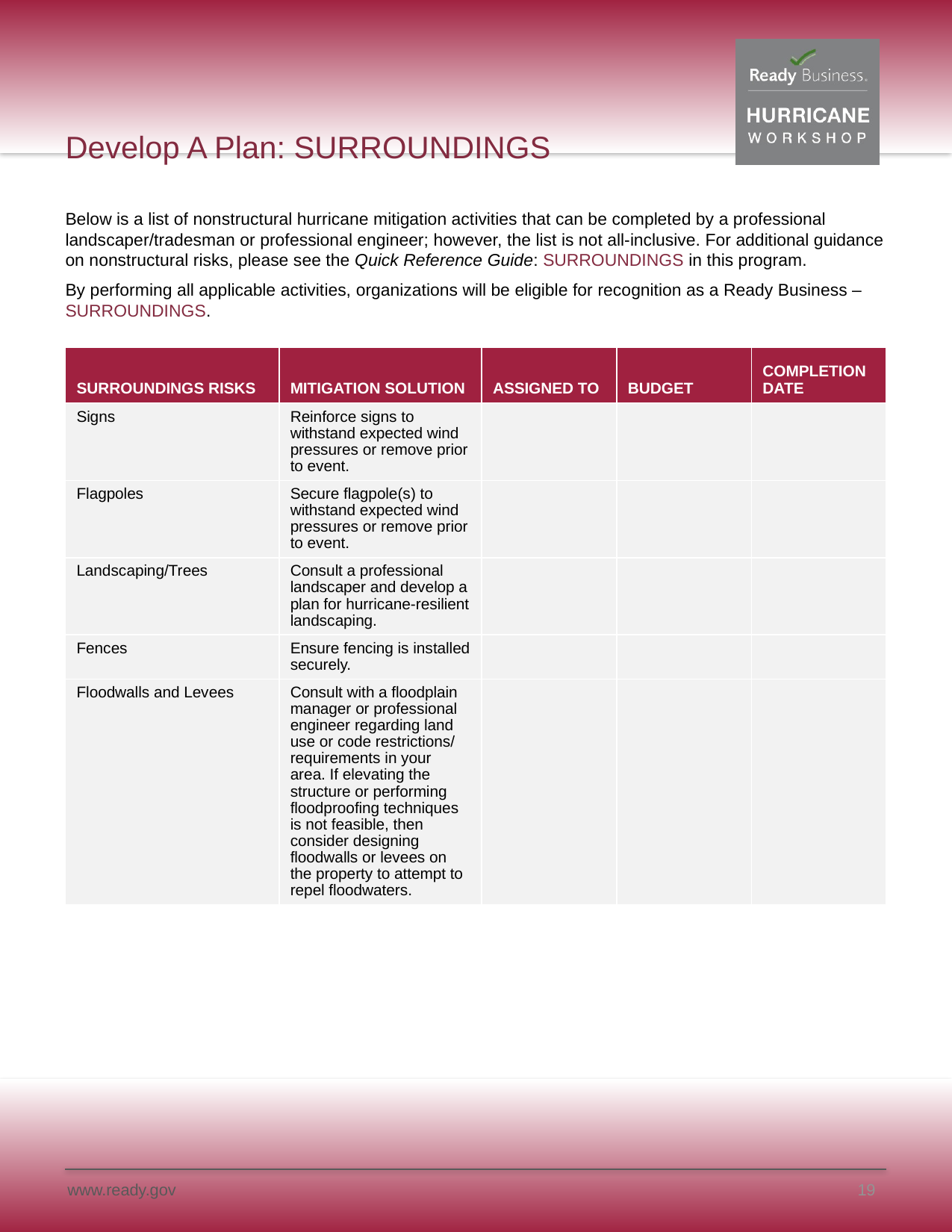

# Develop A Plan: SURROUNDINGS
Below is a list of nonstructural hurricane mitigation activities that can be completed by a professional landscaper/tradesman or professional engineer; however, the list is not all-inclusive. For additional guidance on nonstructural risks, please see the Quick Reference Guide: SURROUNDINGS in this program.
By performing all applicable activities, organizations will be eligible for recognition as a Ready Business – SURROUNDINGS.
| SURROUNDINGS RISKS | MITIGATION SOLUTION | ASSIGNED TO | BUDGET | COMPLETION DATE |
| --- | --- | --- | --- | --- |
| Signs | Reinforce signs to withstand expected wind pressures or remove prior to event. |  |  |  |
| Flagpoles | Secure flagpole(s) to withstand expected wind pressures or remove prior to event. |  |  |  |
| Landscaping/Trees | Consult a professional landscaper and develop a plan for hurricane-resilient landscaping. |  |  |  |
| Fences | Ensure fencing is installed securely. |  |  |  |
| Floodwalls and Levees | Consult with a floodplain manager or professional engineer regarding land use or code restrictions/ requirements in your area. If elevating the structure or performing floodproofing techniques is not feasible, then consider designing floodwalls or levees on the property to attempt to repel floodwaters. |  |  |  |
19